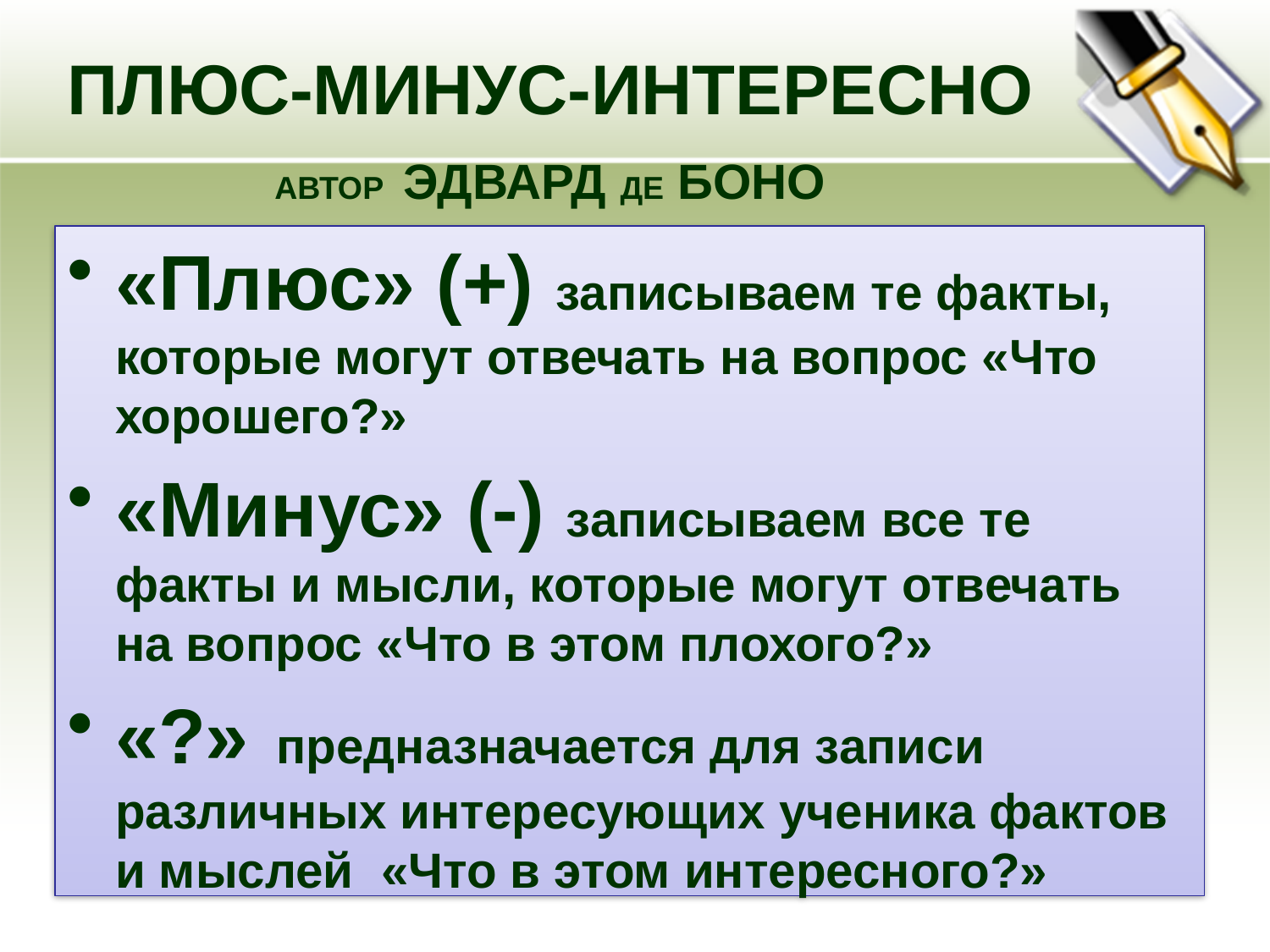

ПЛЮС-МИНУС-ИНТЕРЕСНО
АВТОР ЭДВАРД ДЕ БОНО
«Плюс» (+) записываем те факты, которые могут отвечать на вопрос «Что хорошего?»
«Минус» (-) записываем все те факты и мысли, которые могут отвечать на вопрос «Что в этом плохого?»
«?»  предназначается для записи различных интересующих ученика фактов и мыслей  «Что в этом интересного?»